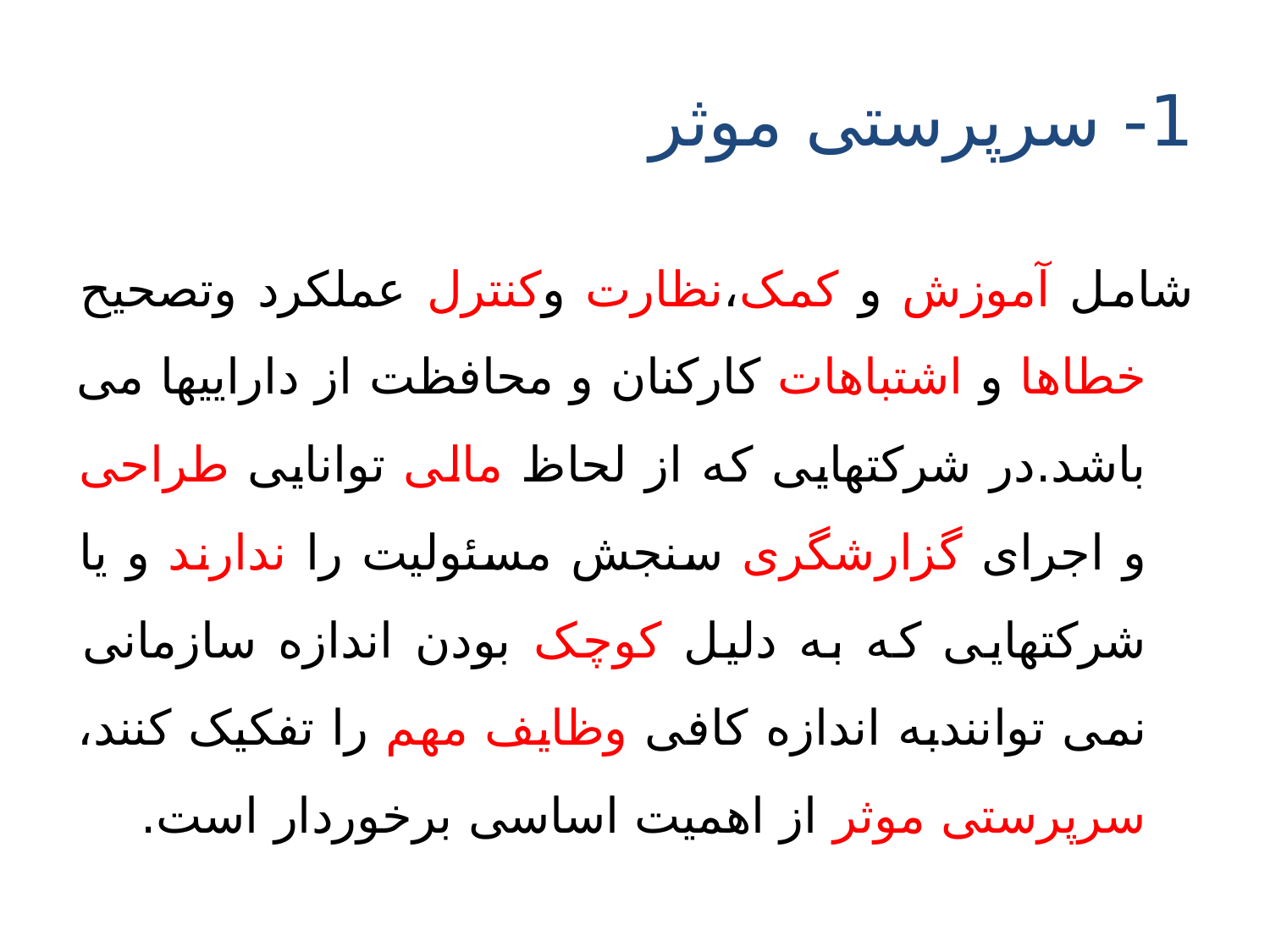

# 1- سرپرستی موثر
شامل آموزش و کمک،نظارت وکنترل عملکرد وتصحیح خطاها و اشتباهات کارکنان و محافظت از داراییها می باشد.در شرکتهایی که از لحاظ مالی توانایی طراحی و اجرای گزارشگری سنجش مسئولیت را ندارند و یا شرکتهایی که به دلیل کوچک بودن اندازه سازمانی نمی توانندبه اندازه کافی وظایف مهم را تفکیک کنند، سرپرستی موثر از اهمیت اساسی برخوردار است.